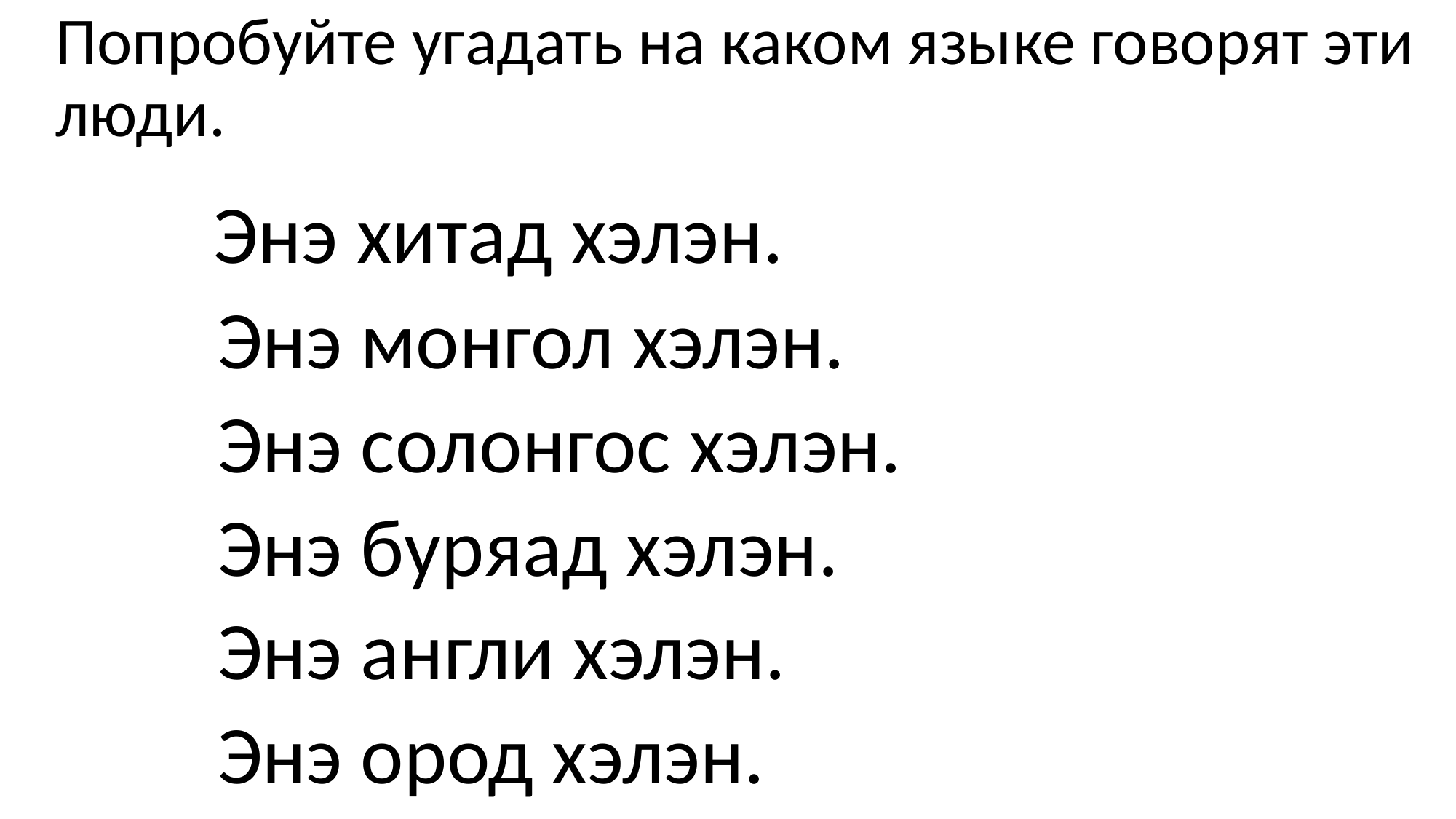

# Попробуйте угадать на каком языке говорят эти люди.
       Энэ хитад хэлэн.
        Энэ монгол хэлэн.
        Энэ солонгос хэлэн.
        Энэ буряад хэлэн.
        Энэ англи хэлэн.
        Энэ ород хэлэн.